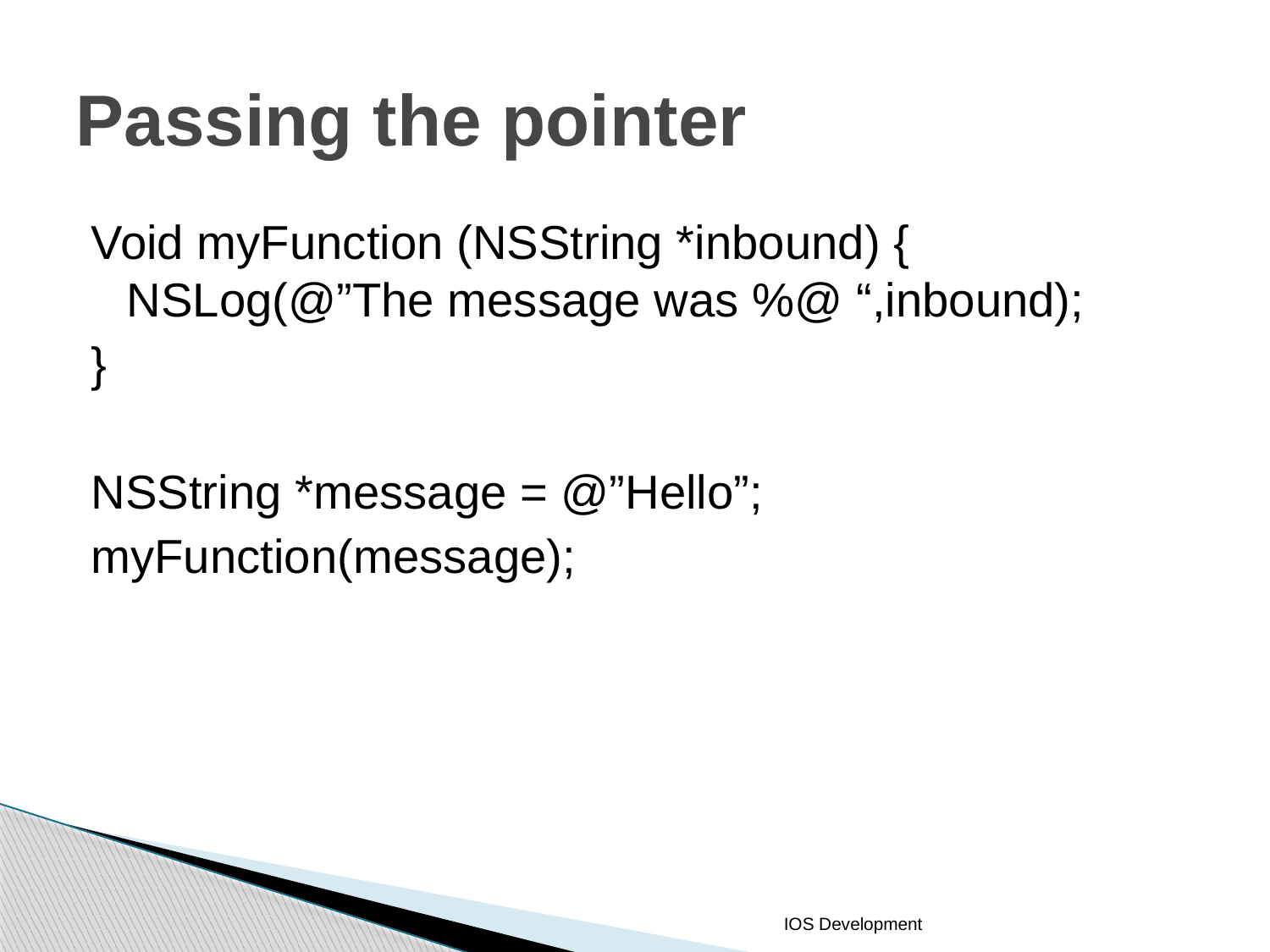

# Passing the pointer
Void myFunction (NSString *inbound) {
NSLog(@”The message was %@ “,inbound);
}

NSString *message = @”Hello”;
myFunction(message);
IOS Development